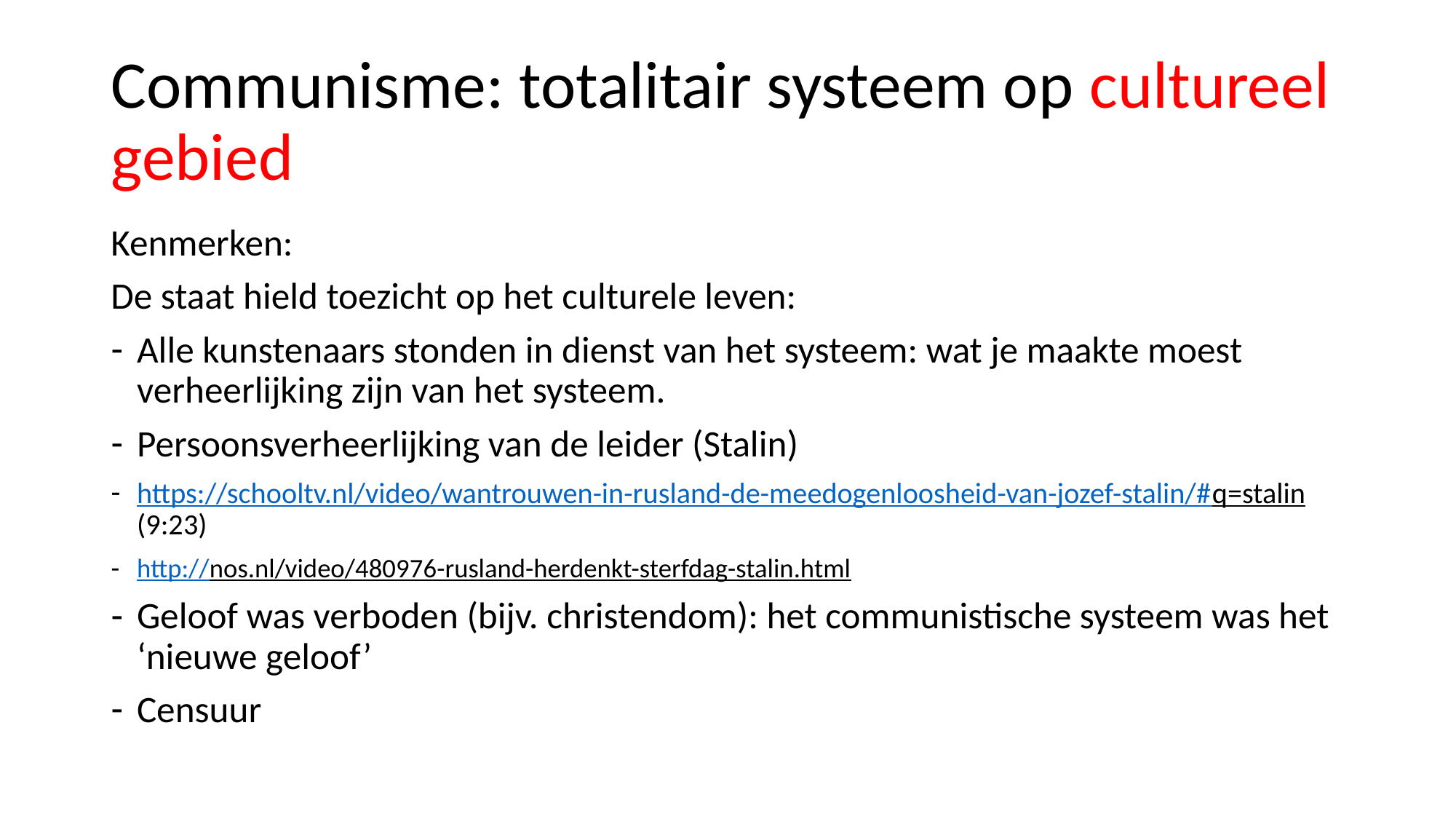

# Communisme: totalitair systeem op cultureel gebied
Kenmerken:
De staat hield toezicht op het culturele leven:
Alle kunstenaars stonden in dienst van het systeem: wat je maakte moest verheerlijking zijn van het systeem.
Persoonsverheerlijking van de leider (Stalin)
https://schooltv.nl/video/wantrouwen-in-rusland-de-meedogenloosheid-van-jozef-stalin/#q=stalin (9:23)
http://nos.nl/video/480976-rusland-herdenkt-sterfdag-stalin.html
Geloof was verboden (bijv. christendom): het communistische systeem was het ‘nieuwe geloof’
Censuur